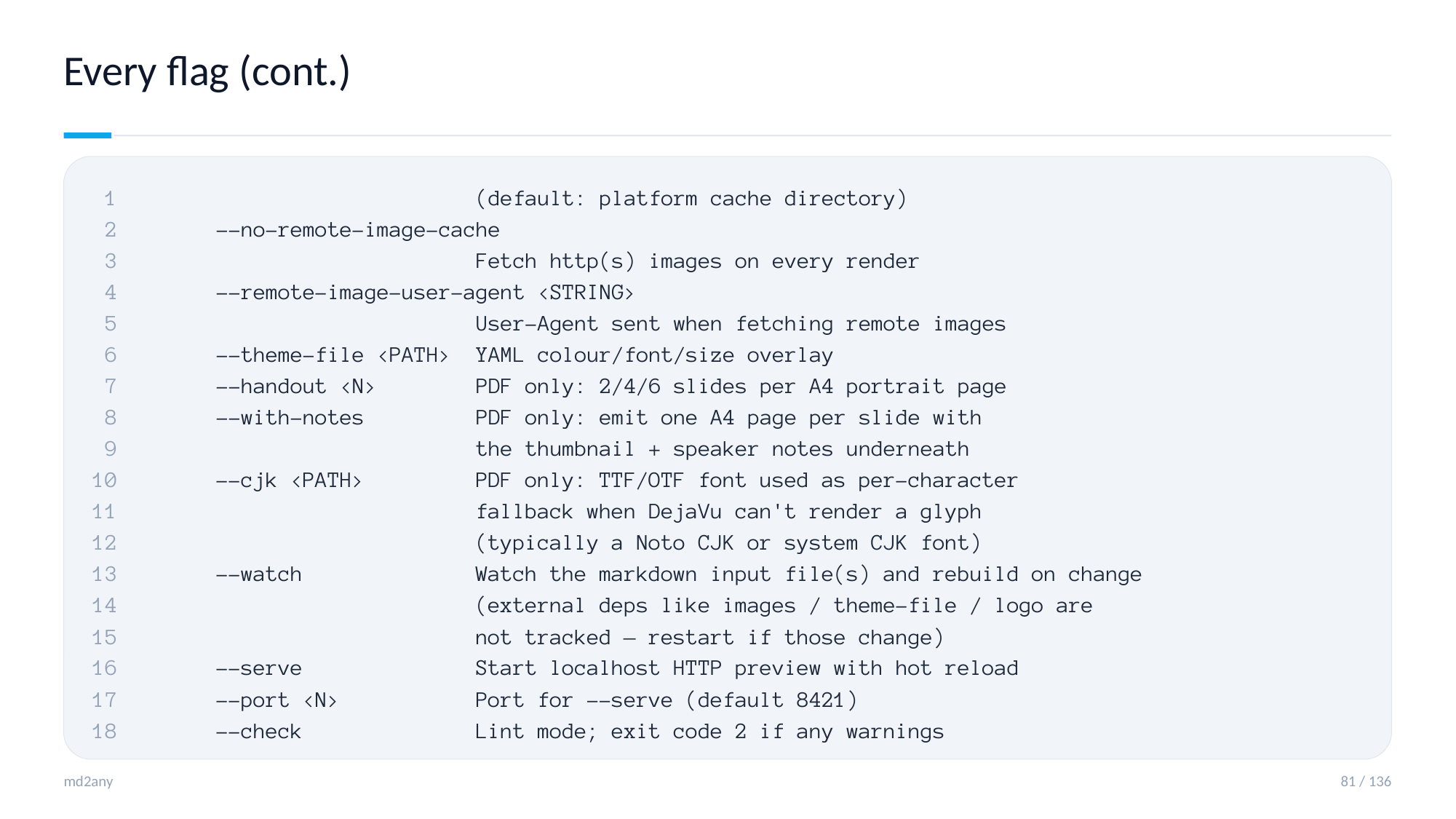

Every flag (cont.)

 1                             (default: platform cache directory)
 2        --no-remote-image-cache
 3                             Fetch http(s) images on every render
 4        --remote-image-user-agent <STRING>
 5                             User-Agent sent when fetching remote images
 6        --theme-file <PATH>  YAML colour/font/size overlay
 7        --handout <N>        PDF only: 2/4/6 slides per A4 portrait page
 8        --with-notes         PDF only: emit one A4 page per slide with
 9                             the thumbnail + speaker notes underneath
10        --cjk <PATH>         PDF only: TTF/OTF font used as per-character
11                             fallback when DejaVu can't render a glyph
12                             (typically a Noto CJK or system CJK font)
13        --watch              Watch the markdown input file(s) and rebuild on change
14                             (external deps like images / theme-file / logo are
15                             not tracked — restart if those change)
16        --serve              Start localhost HTTP preview with hot reload
17        --port <N>           Port for --serve (default 8421)
18        --check              Lint mode; exit code 2 if any warnings
md2any
81 / 136